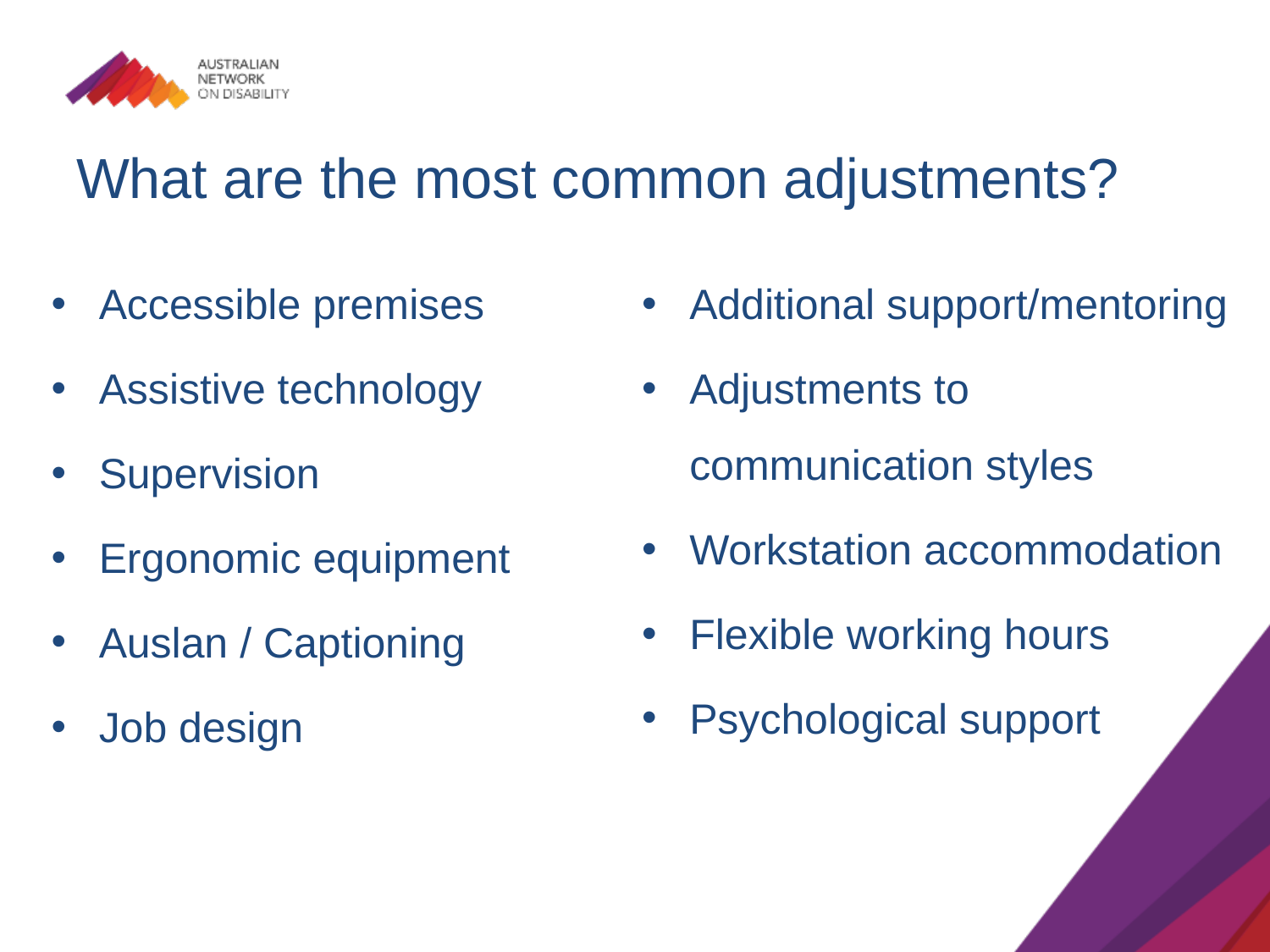

# What are the most common adjustments?
Accessible premises
Assistive technology
Supervision
Ergonomic equipment
Auslan / Captioning
Job design

Additional support/mentoring
Adjustments to communication styles
Workstation accommodation
Flexible working hours
Psychological support